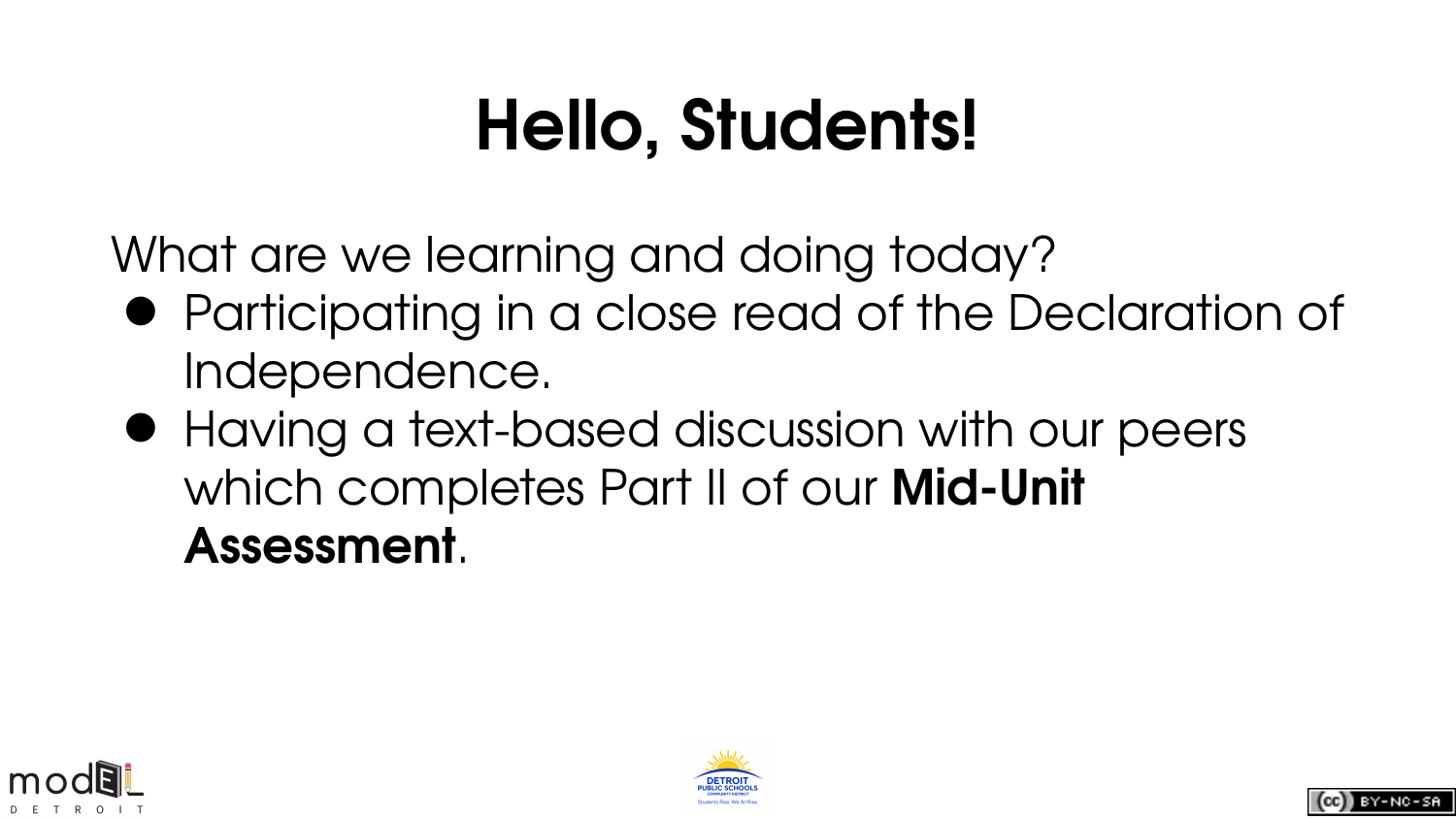

# Hello, Students!
What are we learning and doing today?
Participating in a close read of the Declaration of Independence.
Having a text-based discussion with our peers which completes Part II of our Mid-Unit Assessment.